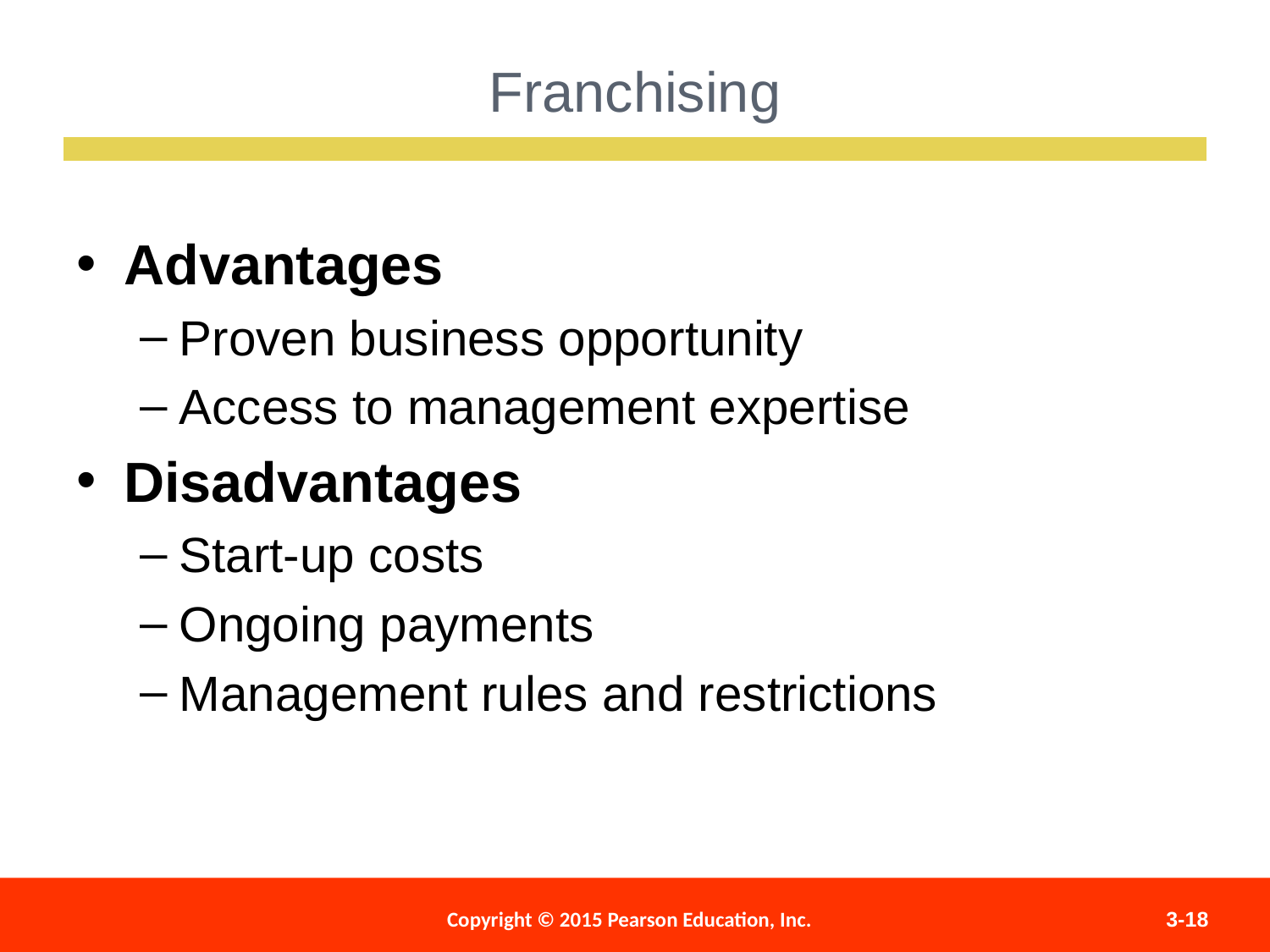

Franchising
Advantages
Proven business opportunity
Access to management expertise
Disadvantages
Start-up costs
Ongoing payments
Management rules and restrictions